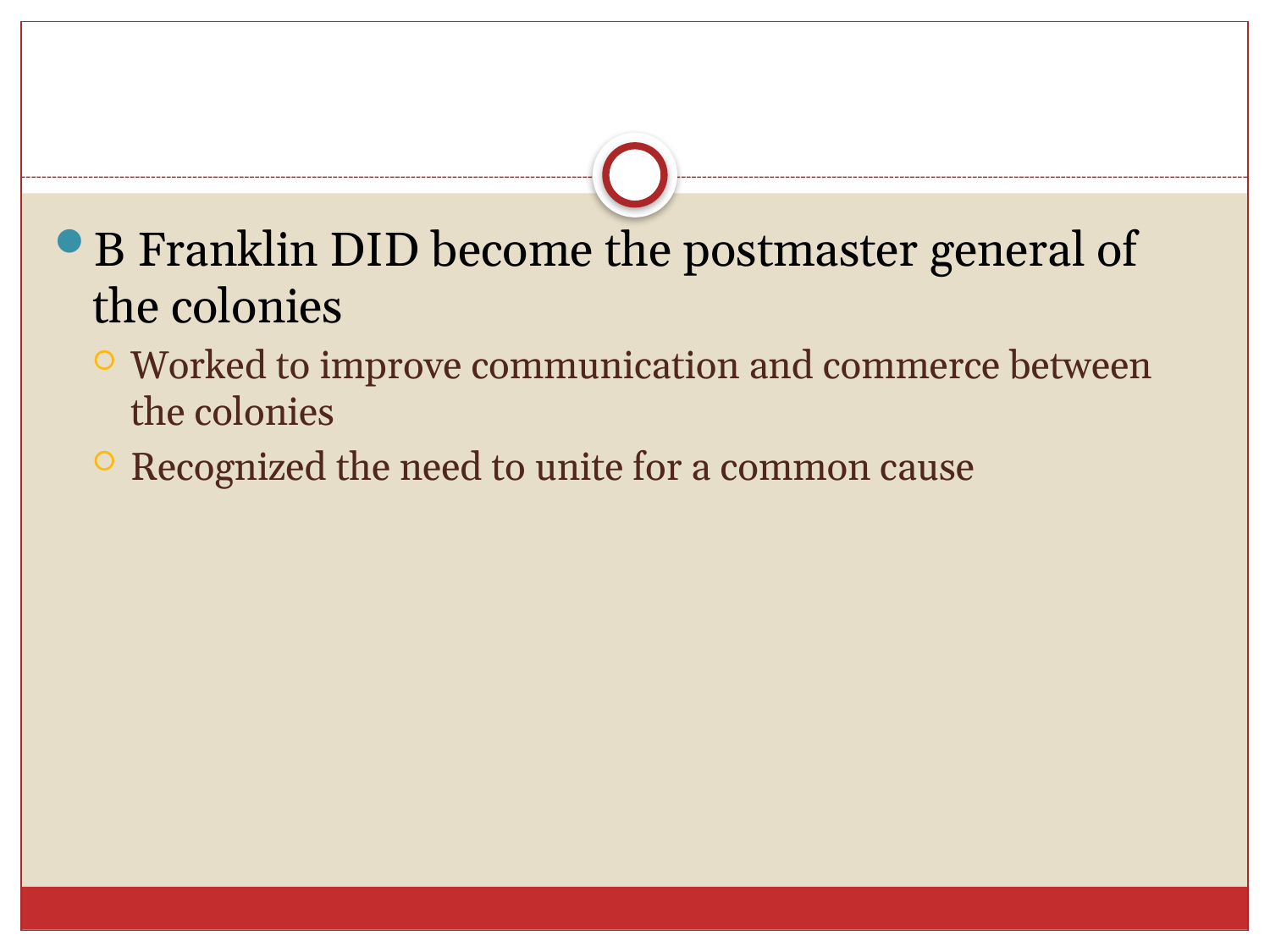

#
B Franklin DID become the postmaster general of the colonies
Worked to improve communication and commerce between the colonies
Recognized the need to unite for a common cause